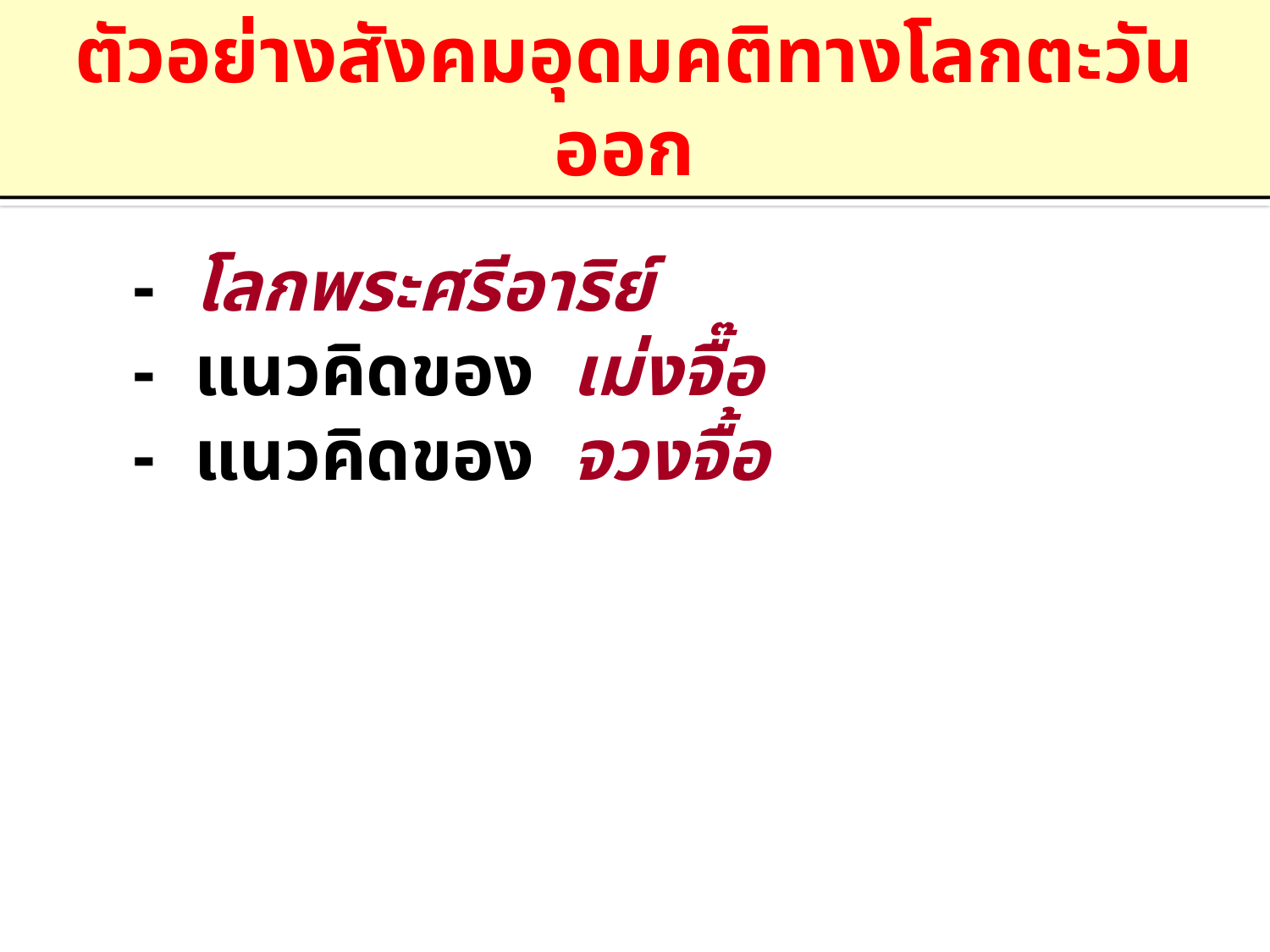

ตัวอย่างสังคมอุดมคติทางโลกตะวันออก
-	โลกพระศรีอาริย์
-	แนวคิดของ  เม่งจื๊อ
-	แนวคิดของ  จวงจื้อ